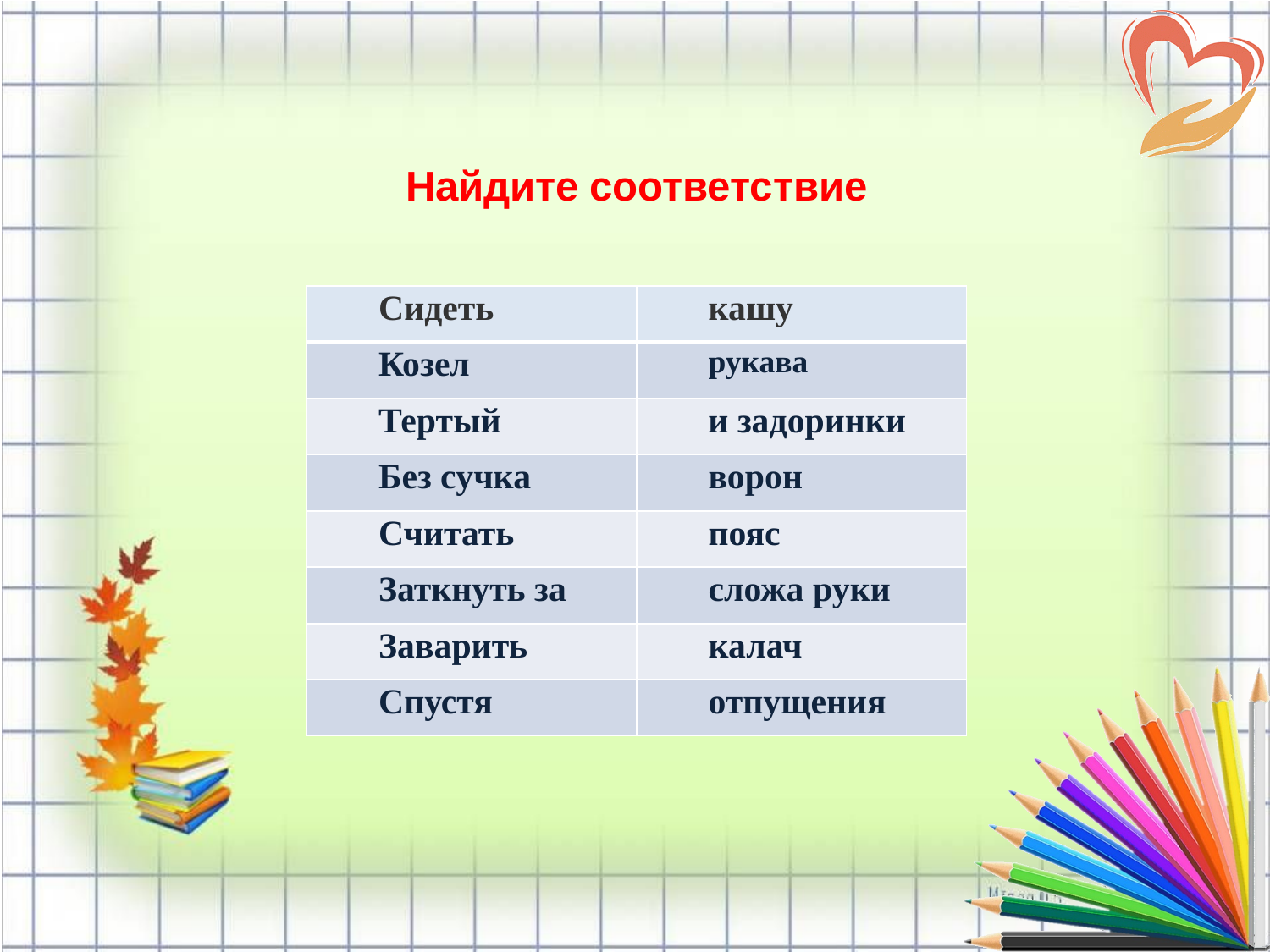

# Найдите соответствие
| Сидеть | кашу |
| --- | --- |
| Козел | рукава |
| Тертый | и задоринки |
| Без сучка | ворон |
| Считать | пояс |
| Заткнуть за | сложа руки |
| Заварить | калач |
| Спустя | отпущения |